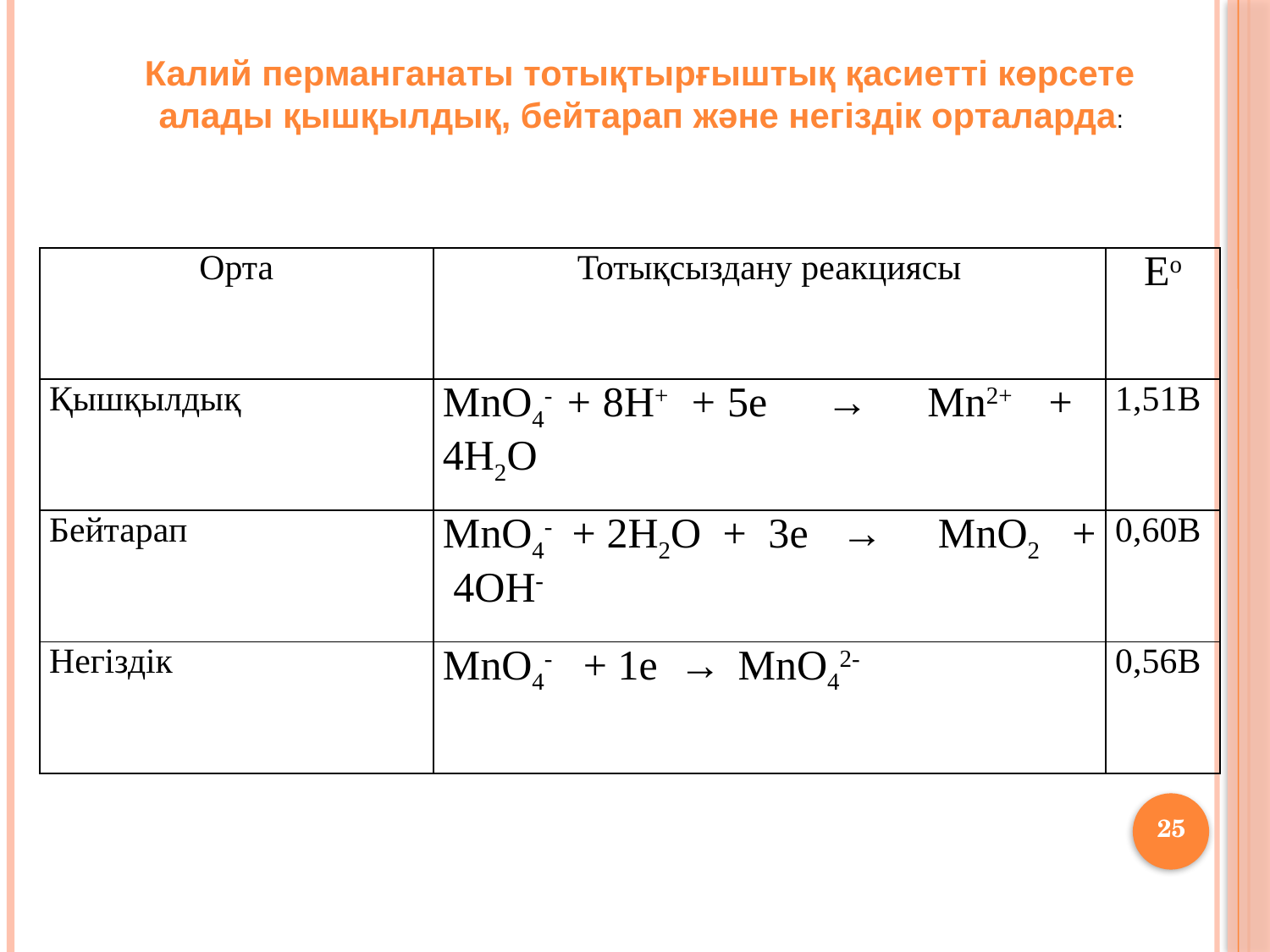

Калий перманганаты тотықтырғыштық қасиетті көрсете
 алады қышқылдық, бейтарап және негіздік орталарда:

| Орта | Тотықсыздану реакциясы | Ео |
| --- | --- | --- |
| Қышқылдық | MnO4- + 8Н+ + 5е → Mn2+ + 4Н2О | 1,51В |
| Бейтарап | MnO4- + 2Н2О + 3е → MnО2 + 4ОН- | 0,60В |
| Негіздік | MnO4- + 1е → MnO42- | 0,56В |
25